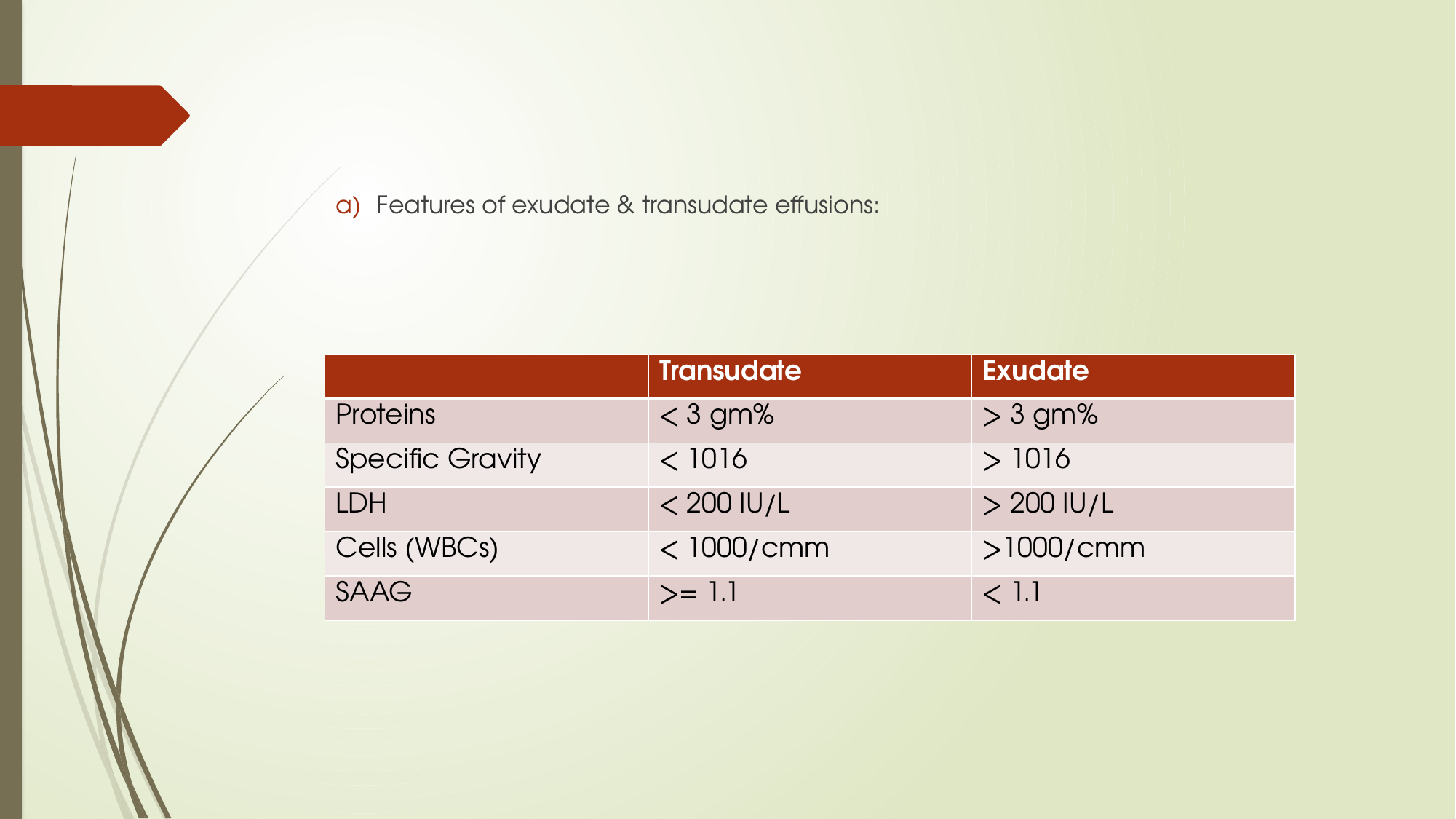

Features of exudate & transudate effusions:
|  | Transudate | Exudate |
| --- | --- | --- |
| Proteins | < 3 gm% | > 3 gm% |
| Specific Gravity | < 1016 | > 1016 |
| LDH | < 200 IU/L | > 200 IU/L |
| Cells (WBCs) | < 1000/cmm | >1000/cmm |
| SAAG | >= 1.1 | < 1.1 |